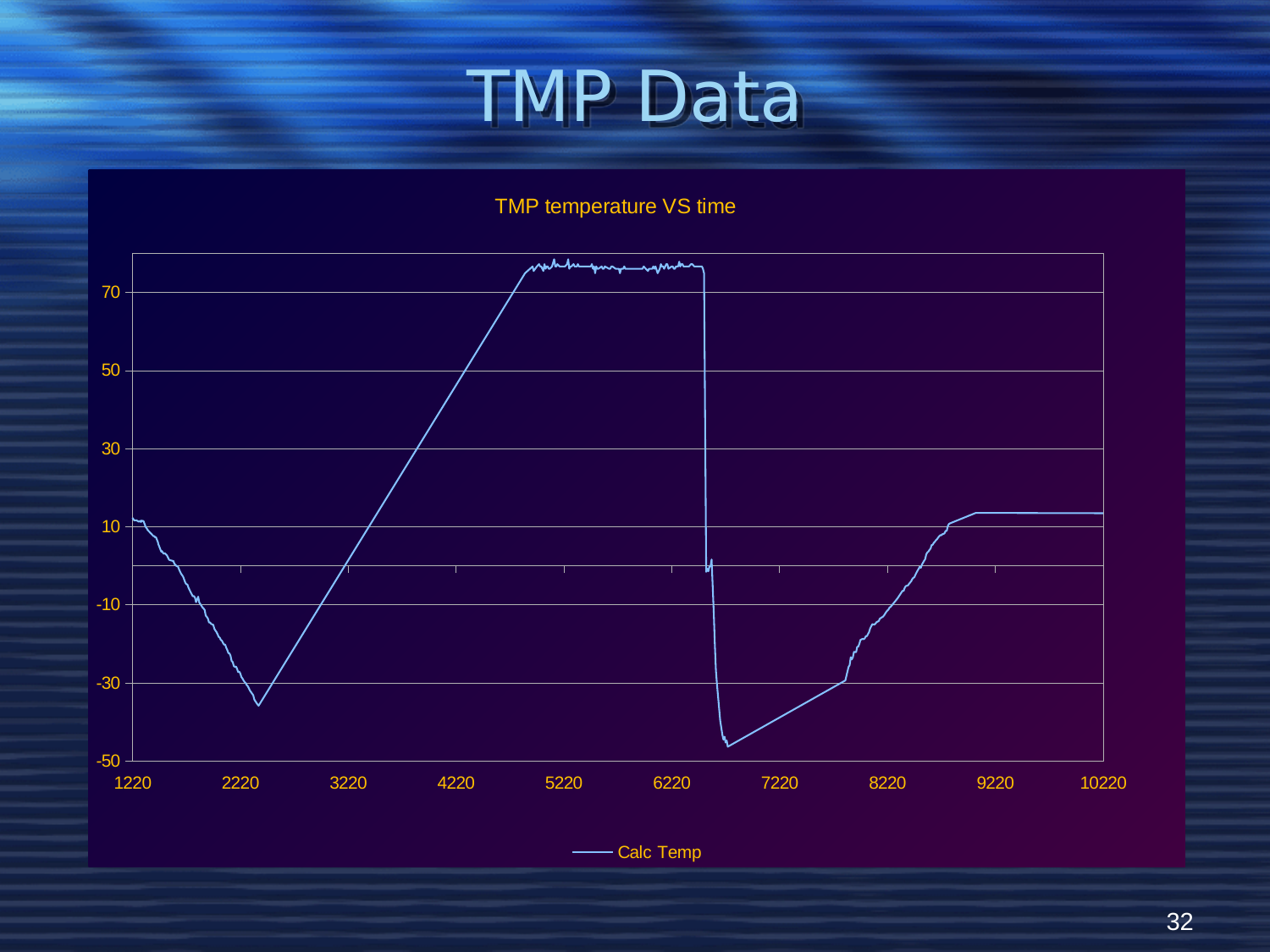

# TMP Data

### Chart: TMP temperature VS time

| Category | Calc Temp |
|---|---|
32